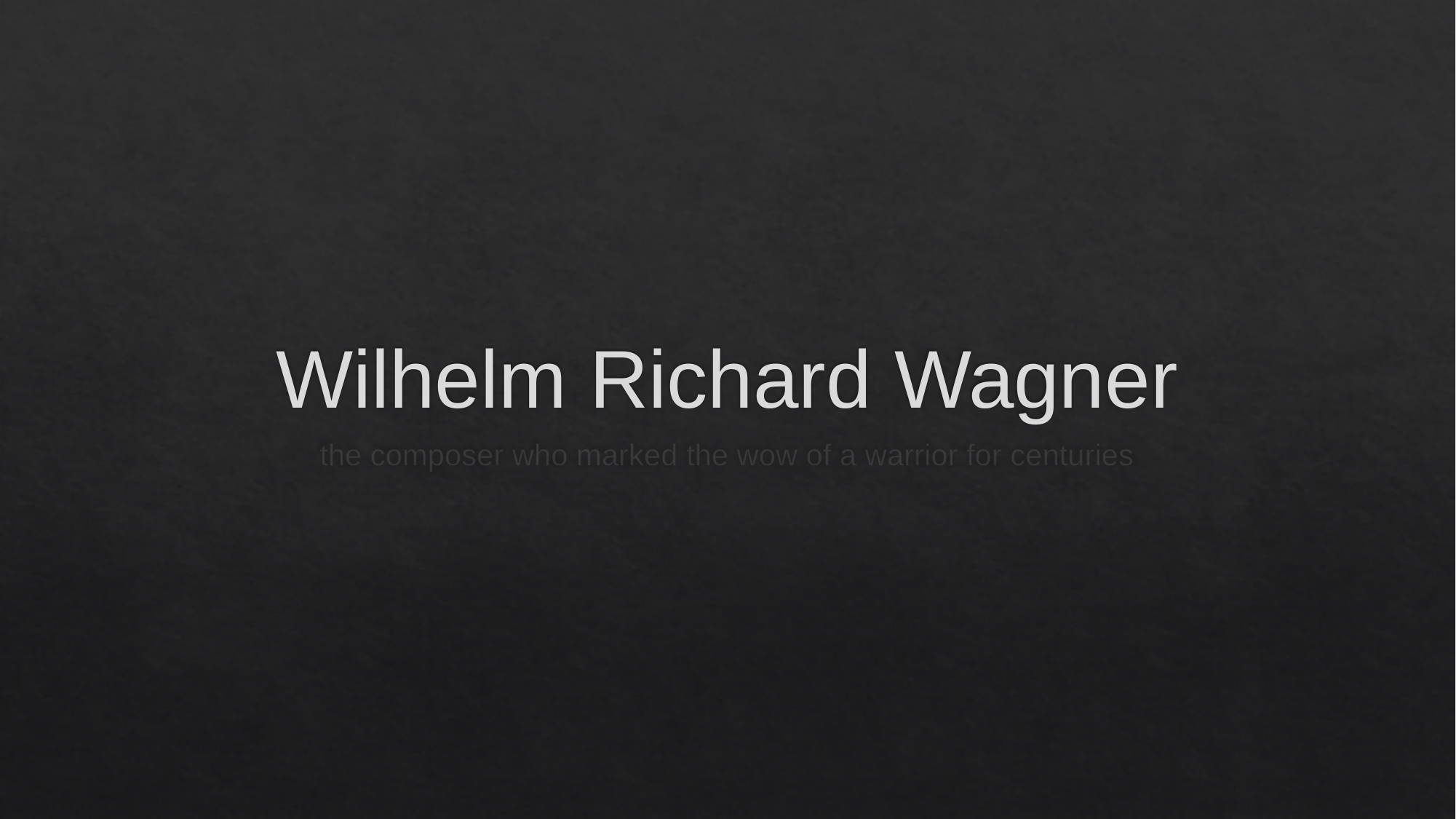

# Wilhelm Richard Wagner
the composer who marked the wow of a warrior for centuries